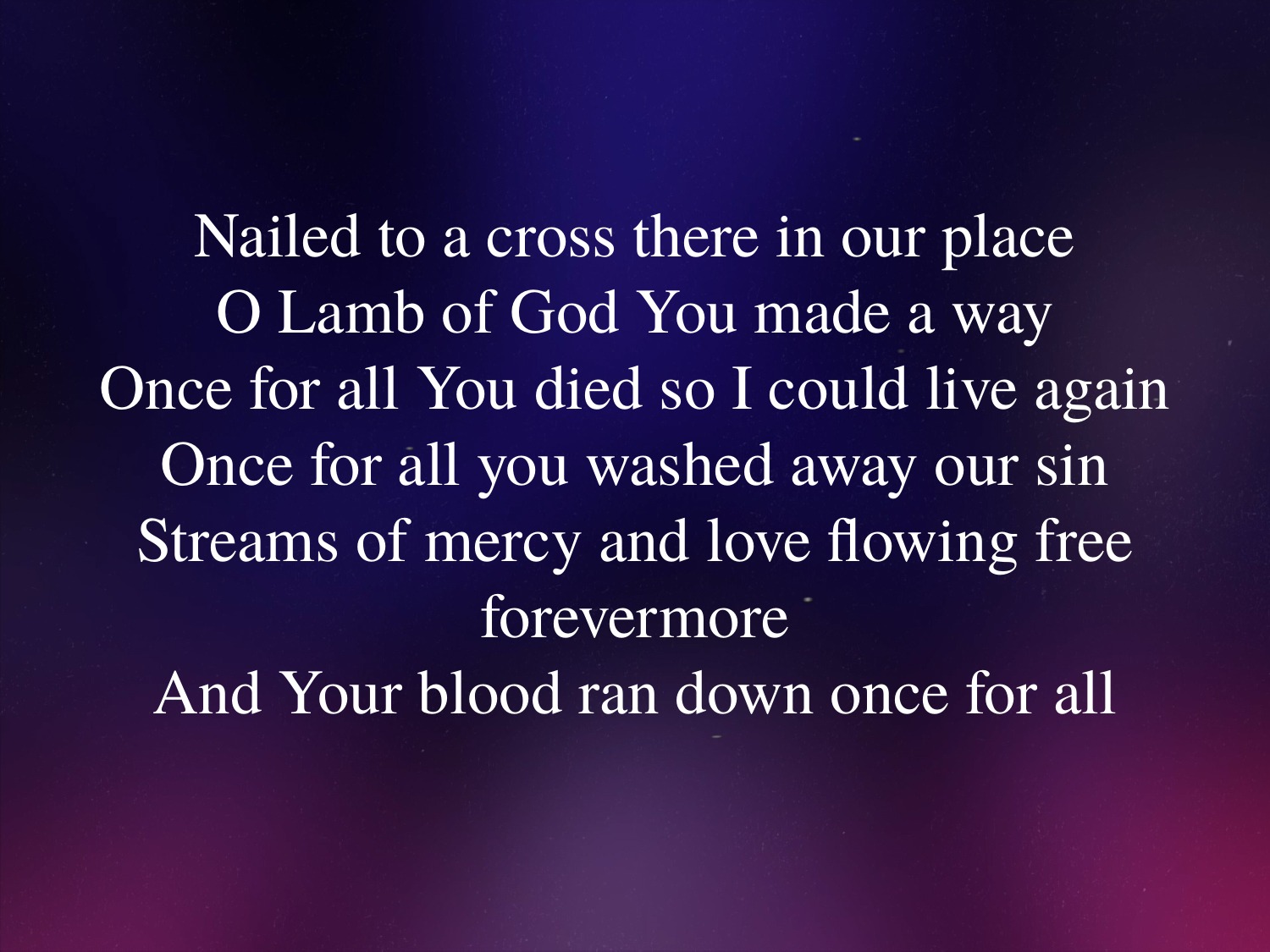

# Nailed to a cross there in our place O Lamb of God You made a way Once for all You died so I could live again Once for all you washed away our sin Streams of mercy and love flowing free forevermore And Your blood ran down once for all